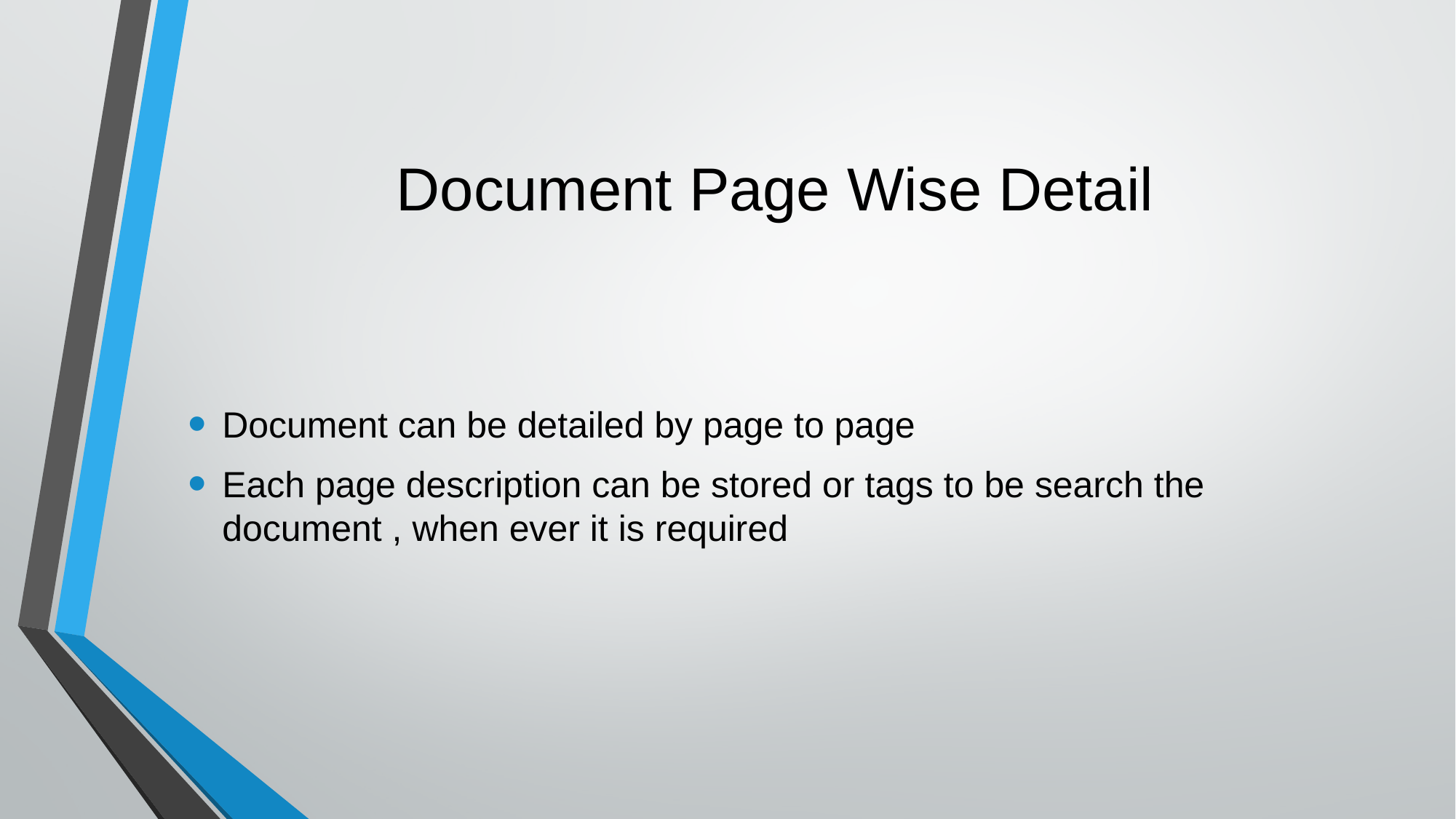

# Document Page Wise Detail
Document can be detailed by page to page
Each page description can be stored or tags to be search the document , when ever it is required